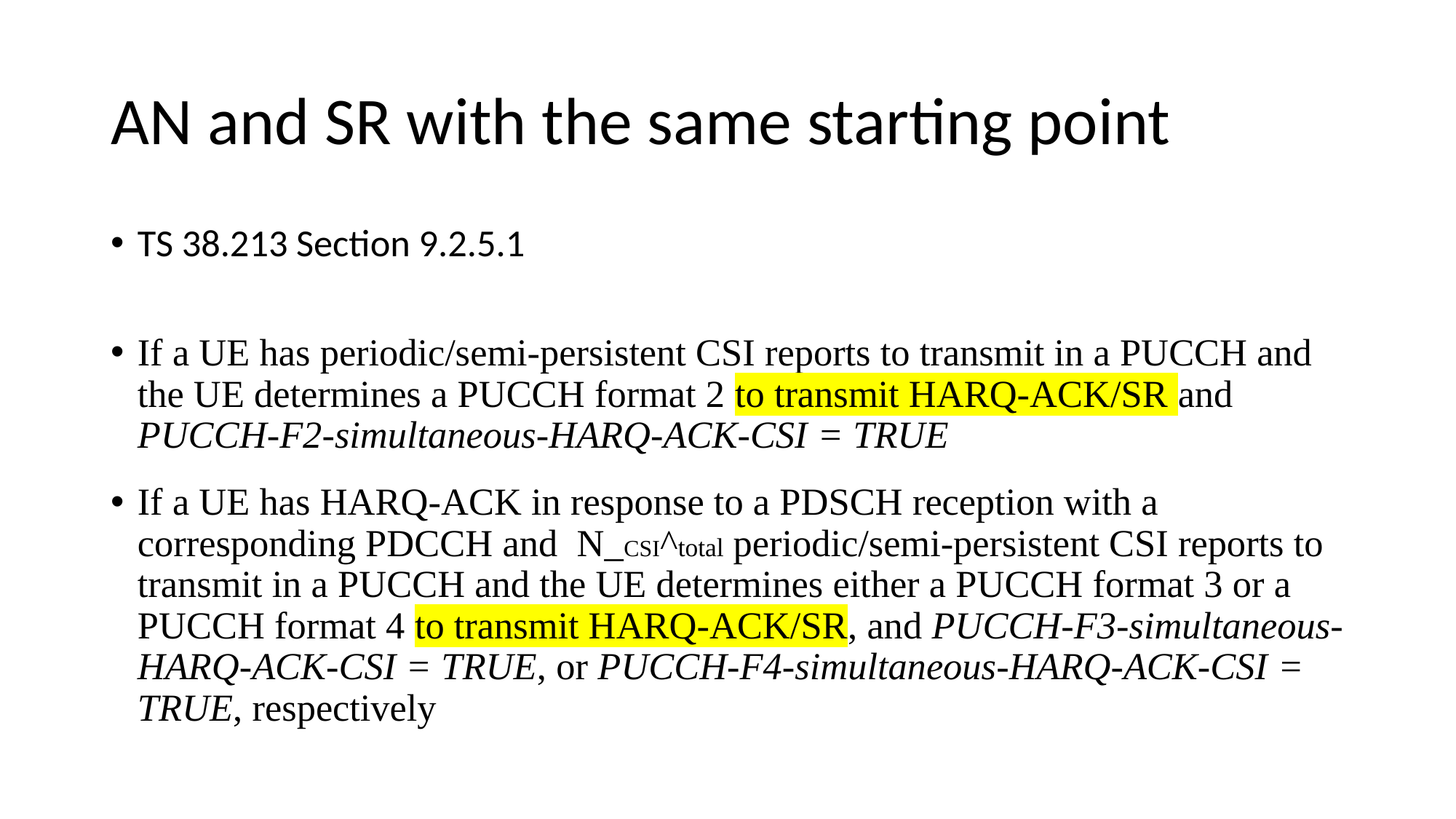

# AN and SR with the same starting point
TS 38.213 Section 9.2.5.1

If a UE has periodic/semi-persistent CSI reports to transmit in a PUCCH and the UE determines a PUCCH format 2 to transmit HARQ-ACK/SR and PUCCH-F2-simultaneous-HARQ-ACK-CSI = TRUE
If a UE has HARQ-ACK in response to a PDSCH reception with a corresponding PDCCH and  N_CSI^total periodic/semi-persistent CSI reports to transmit in a PUCCH and the UE determines either a PUCCH format 3 or a PUCCH format 4 to transmit HARQ-ACK/SR, and PUCCH-F3-simultaneous-HARQ-ACK-CSI = TRUE, or PUCCH-F4-simultaneous-HARQ-ACK-CSI = TRUE, respectively